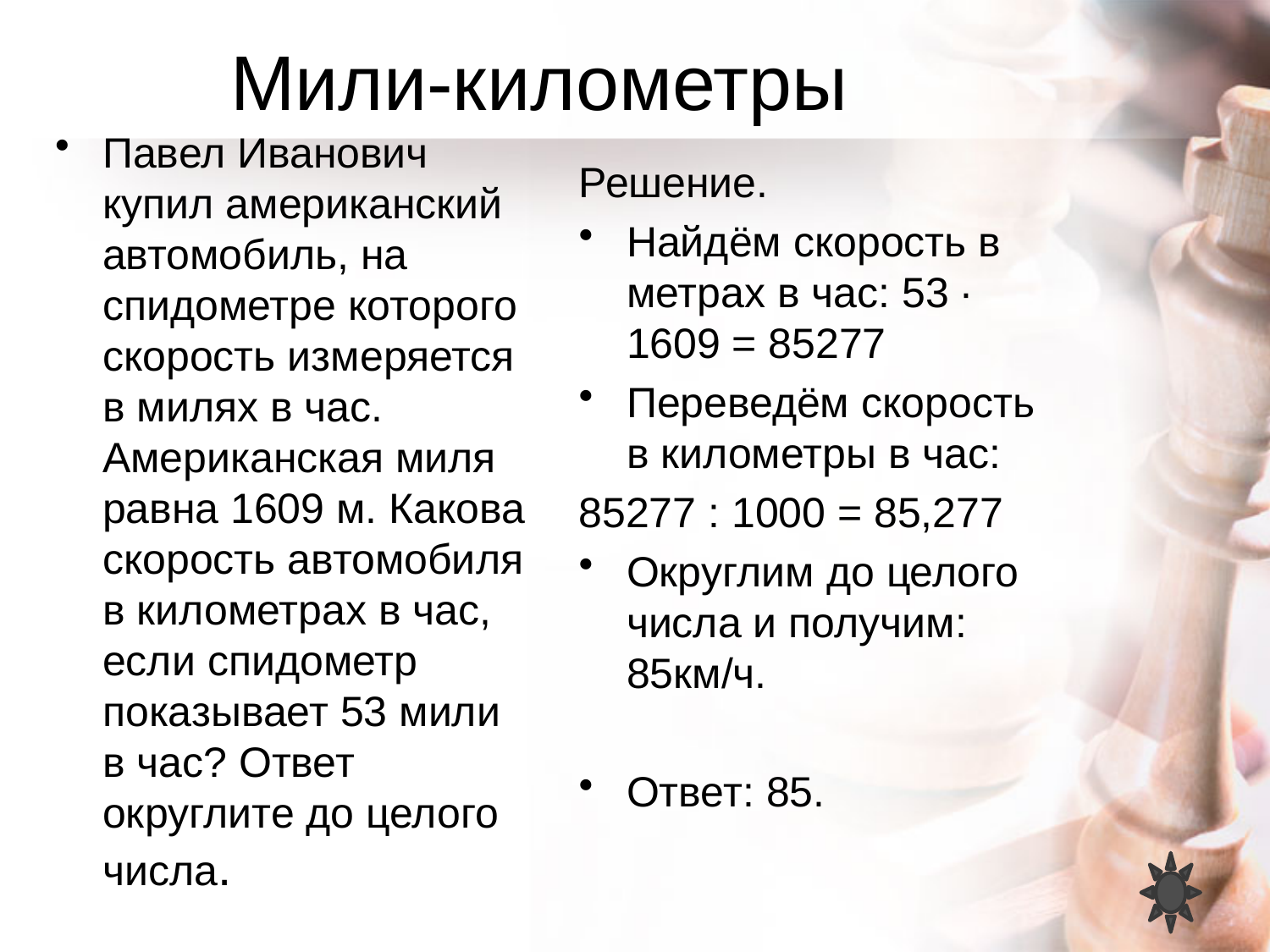

# Мили-километры
Павел Иванович купил американский автомобиль, на спидометре которого скорость измеряется в милях в час. Американская миля равна 1609 м. Какова скорость автомобиля в километрах в час, если спидометр показывает 53 мили в час? Ответ округлите до целого числа.
Решение.
Найдём скорость в метрах в час: 53 ∙ 1609 = 85277
Переведём скорость в километры в час:
85277 : 1000 = 85,277
Округлим до целого числа и получим: 85км/ч.

Ответ: 85.